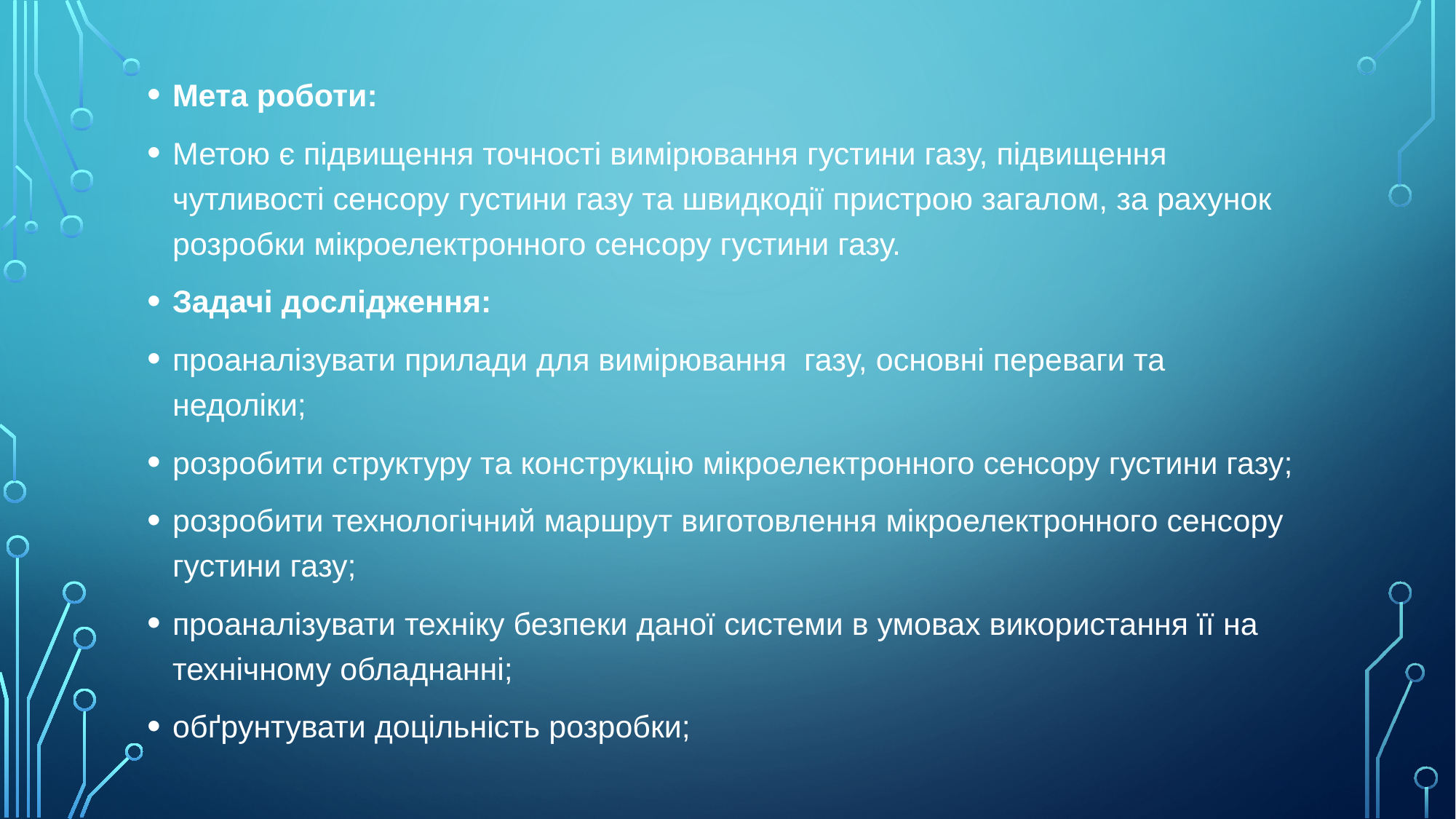

Мета роботи:
Метою є підвищення точності вимірювання густини газу, підвищення чутливості сенсору густини газу та швидкодії пристрою загалом, за рахунок розробки мікроелектронного сенсору густини газу.
Задачі дослідження:
проаналізувати прилади для вимірювання  газу, основні переваги та недоліки;
розробити структуру та конструкцію мікроелектронного сенсору густини газу;
розробити технологічний маршрут виготовлення мікроелектронного сенсору густини газу;
проаналізувати техніку безпеки даної системи в умовах використання її на технічному обладнанні;
обґрунтувати доцільність розробки;